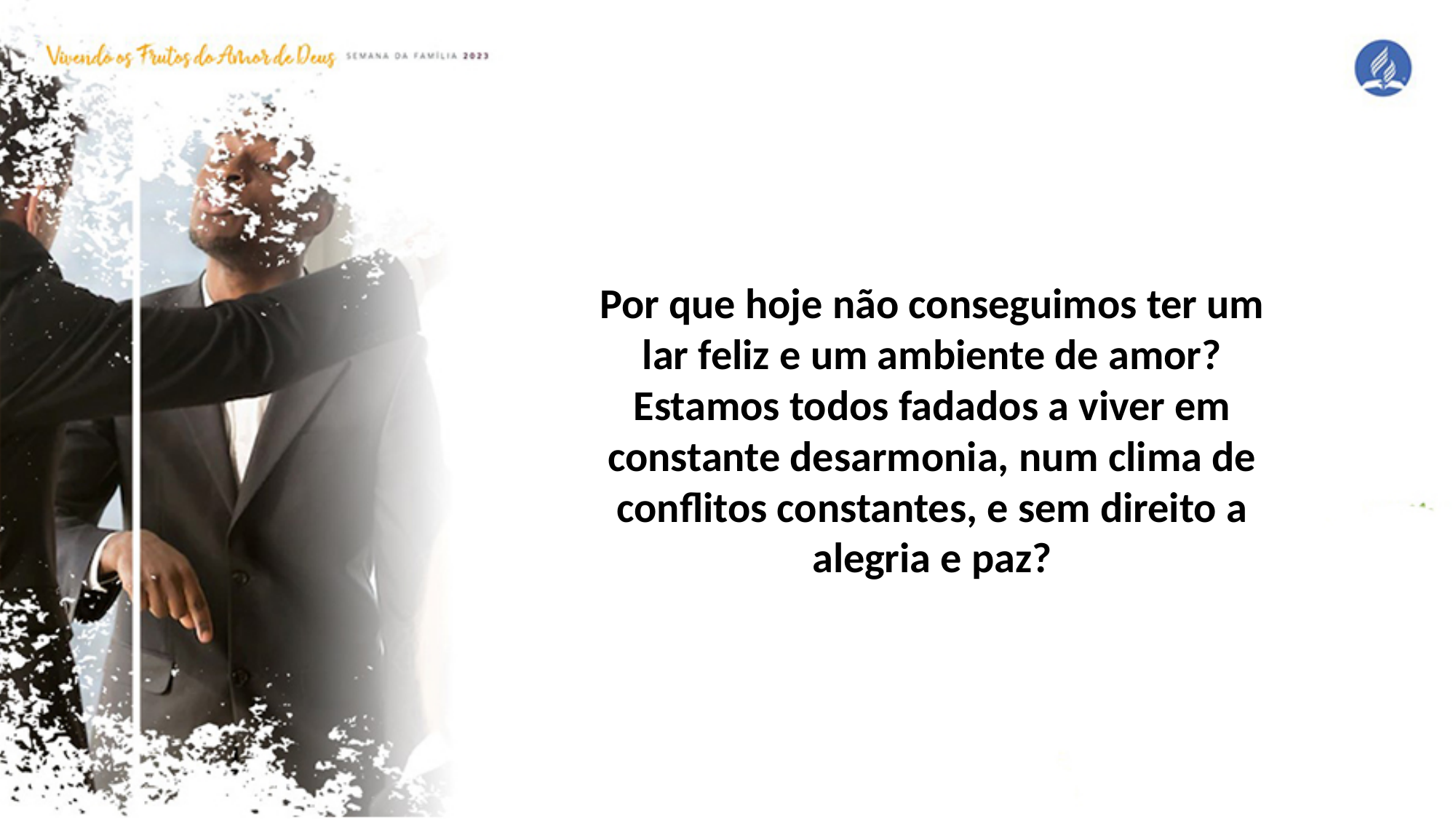

Por que hoje não conseguimos ter um lar feliz e um ambiente de amor? Estamos todos fadados a viver em constante desarmonia, num clima de conflitos constantes, e sem direito a alegria e paz?